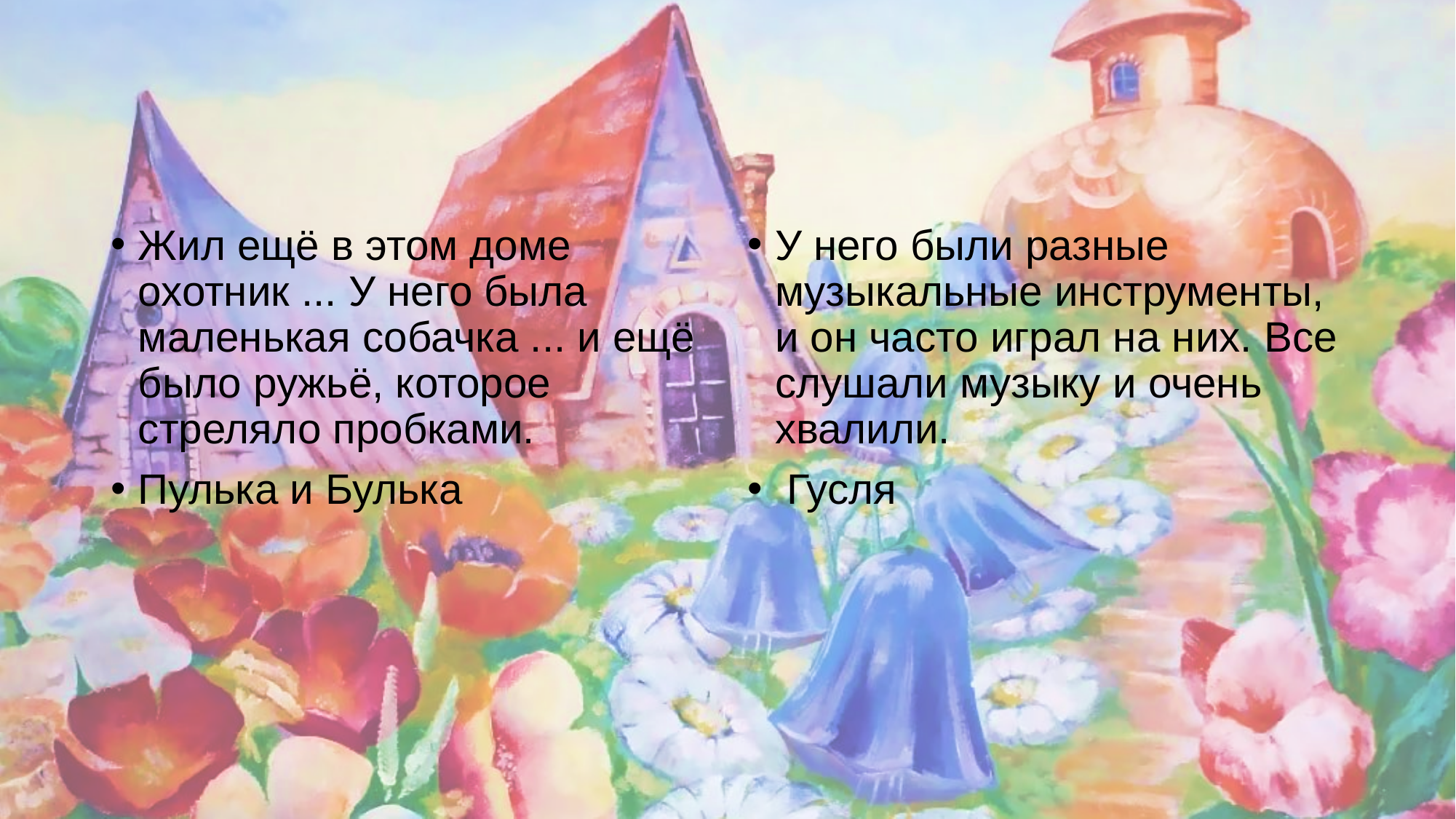

Жил ещё в этом доме охотник ... У него была маленькая собачка ... и ещё было ружьё, которое стреляло пробками.
Пулька и Булька
У него были разные музыкальные инструменты, и он часто играл на них. Все слушали музыку и очень хвалили.
 Гусля